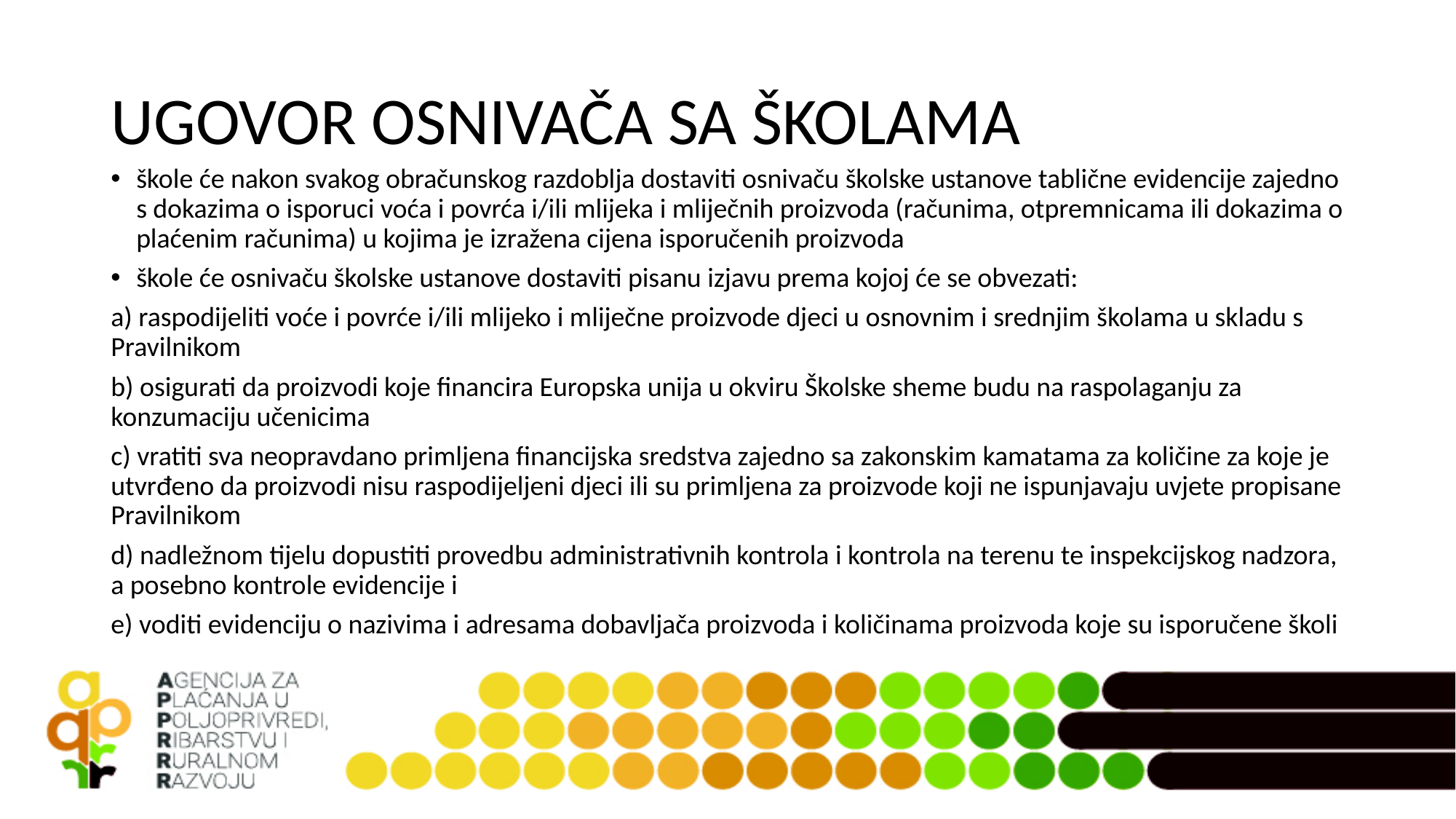

# UGOVOR OSNIVAČA SA ŠKOLAMA
škole će nakon svakog obračunskog razdoblja dostaviti osnivaču školske ustanove tablične evidencije zajedno s dokazima o isporuci voća i povrća i/ili mlijeka i mliječnih proizvoda (računima, otpremnicama ili dokazima o plaćenim računima) u kojima je izražena cijena isporučenih proizvoda
škole će osnivaču školske ustanove dostaviti pisanu izjavu prema kojoj će se obvezati:
a) raspodijeliti voće i povrće i/ili mlijeko i mliječne proizvode djeci u osnovnim i srednjim školama u skladu s Pravilnikom
b) osigurati da proizvodi koje financira Europska unija u okviru Školske sheme budu na raspolaganju za konzumaciju učenicima
c) vratiti sva neopravdano primljena financijska sredstva zajedno sa zakonskim kamatama za količine za koje je utvrđeno da proizvodi nisu raspodijeljeni djeci ili su primljena za proizvode koji ne ispunjavaju uvjete propisane Pravilnikom
d) nadležnom tijelu dopustiti provedbu administrativnih kontrola i kontrola na terenu te inspekcijskog nadzora, a posebno kontrole evidencije i
e) voditi evidenciju o nazivima i adresama dobavljača proizvoda i količinama proizvoda koje su isporučene školi